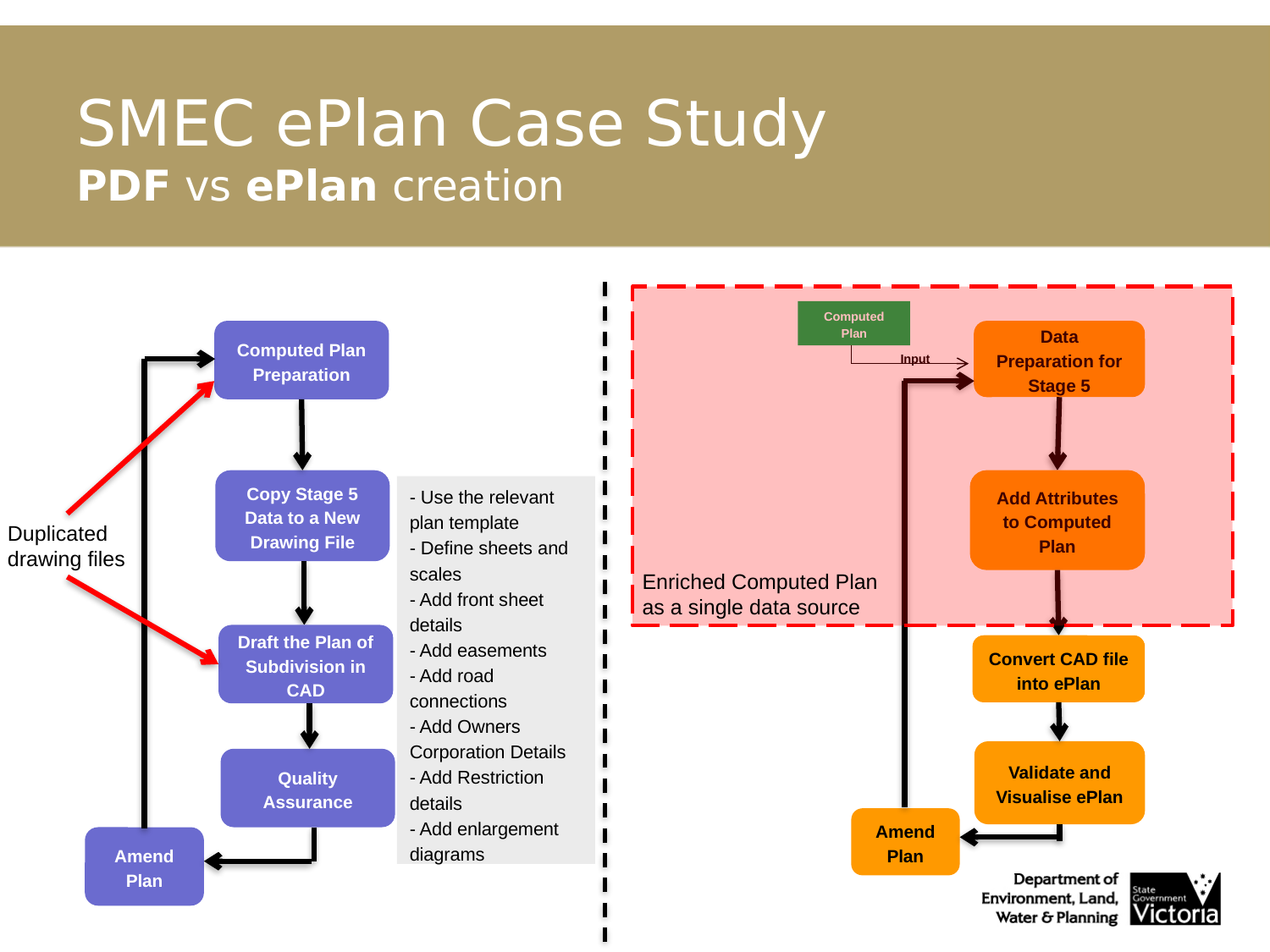

# SMEC ePlan Case Study PDF vs ePlan creation

Computed Plan
Computed Plan Preparation
Data Preparation for Stage 5
Input
Copy Stage 5 Data to a New Drawing File
Add Attributes to Computed Plan
- Use the relevant plan template
- Define sheets and scales
- Add front sheet details
- Add easements
- Add road connections
- Add Owners Corporation Details
- Add Restriction details
- Add enlargement diagrams
Duplicated drawing files
Enriched Computed Plan as a single data source
Draft the Plan of Subdivision in CAD
Convert CAD file into ePlan
Validate and Visualise ePlan
Quality Assurance
Amend Plan
Amend Plan